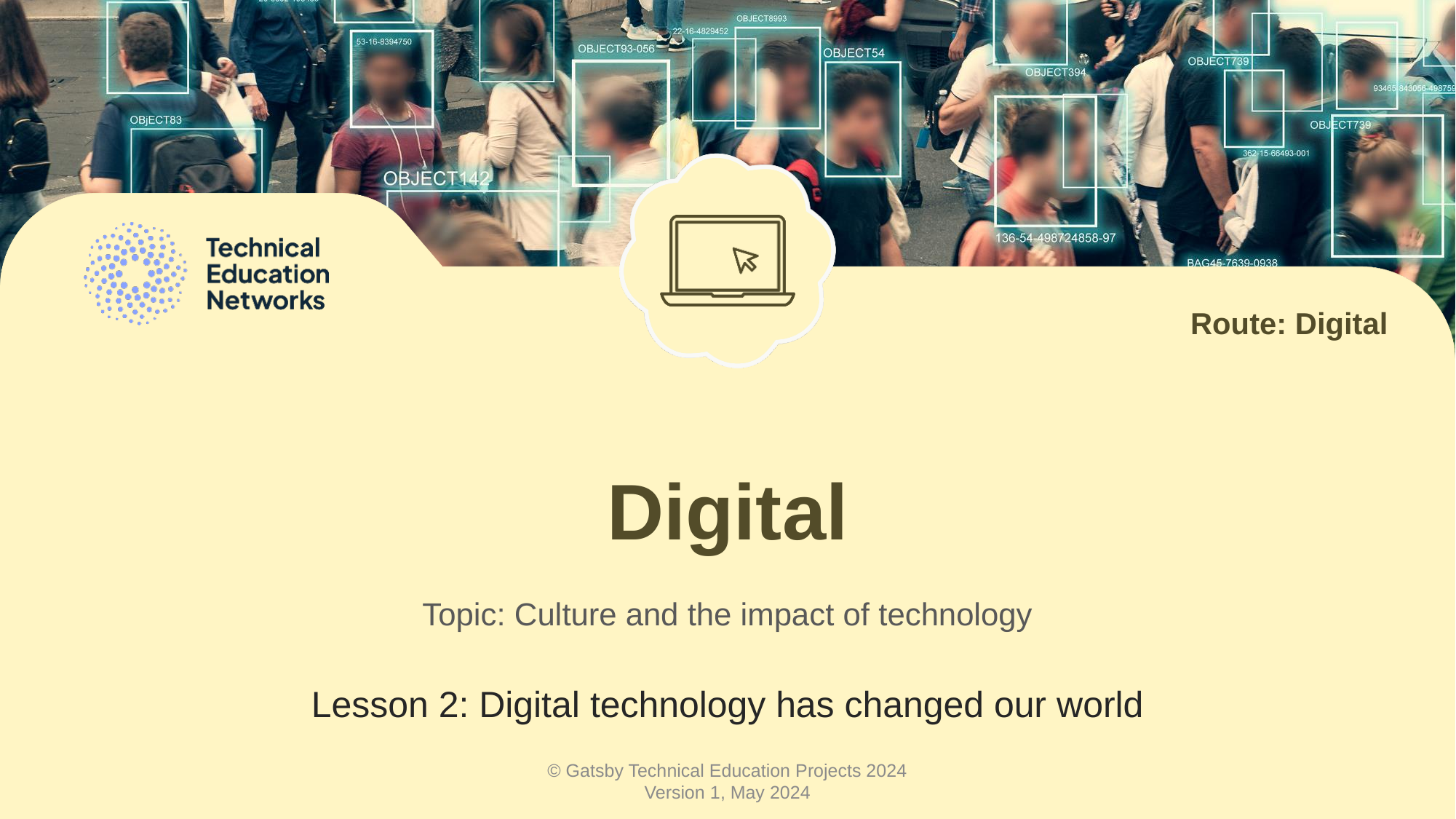

Route: Digital
# Digital
Topic: Culture and the impact of technology
Lesson 2: Digital technology has changed our world